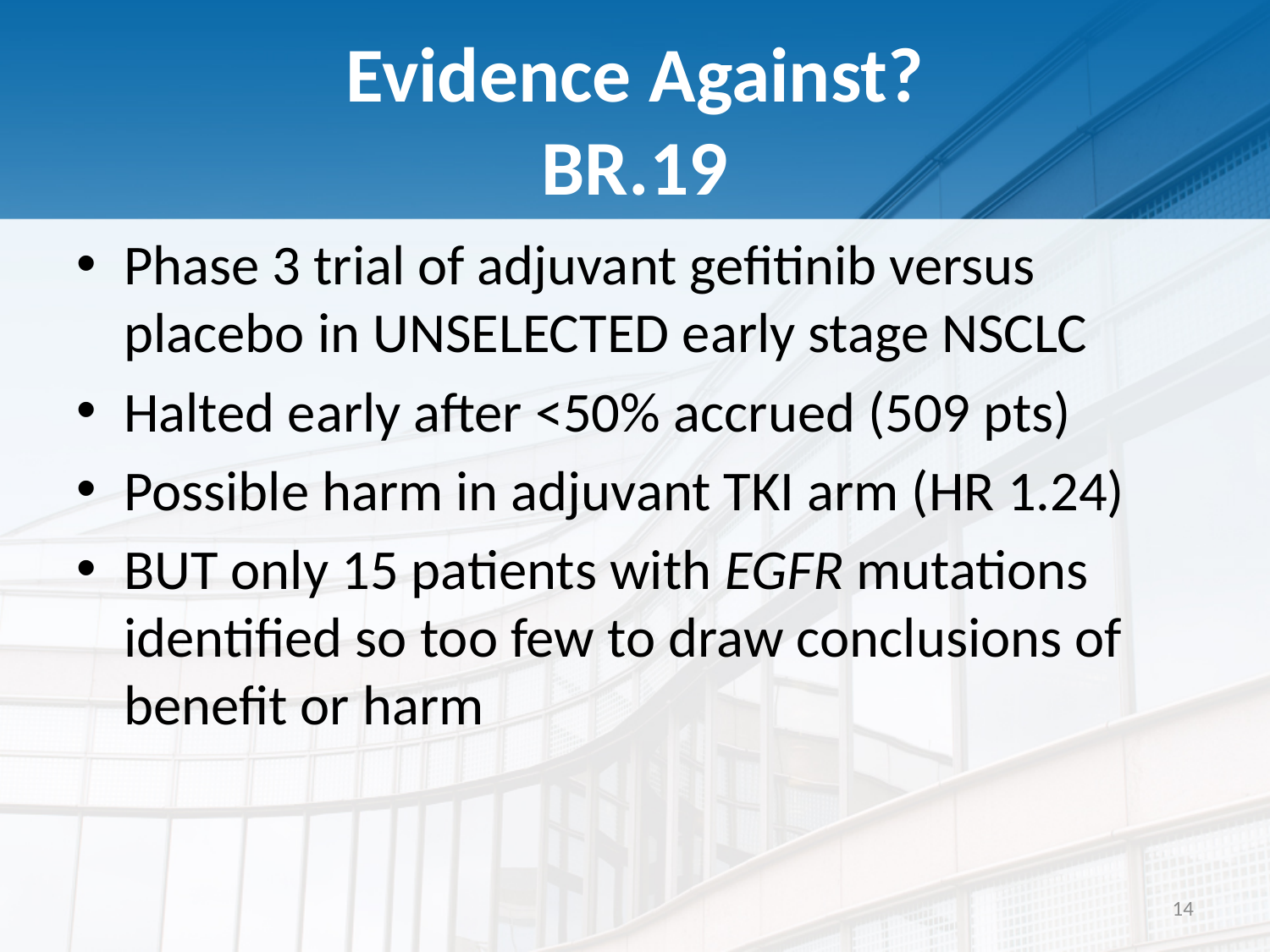

# Evidence Against? BR.19
Phase 3 trial of adjuvant gefitinib versus placebo in UNSELECTED early stage NSCLC
Halted early after <50% accrued (509 pts)
Possible harm in adjuvant TKI arm (HR 1.24)
BUT only 15 patients with EGFR mutations identified so too few to draw conclusions of benefit or harm
14